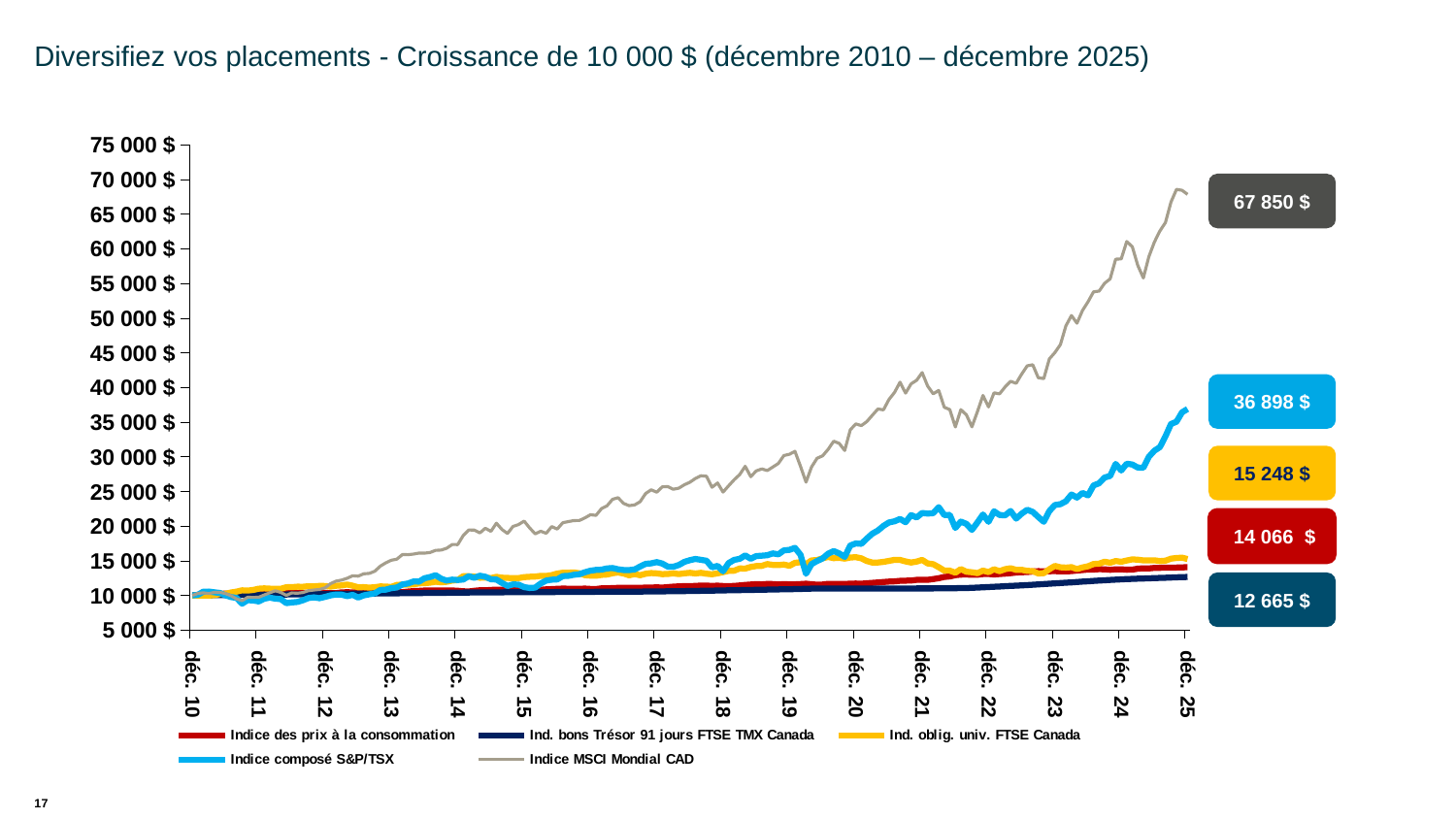

Diversifiez vos placements - Croissance de 10 000 $ (décembre 2010 – décembre 2025)

### Chart

| Category | Indice des prix à la consommation | Ind. bons Trésor 91 jours FTSE TMX Canada | Ind. oblig. univ. FTSE Canada | Indice composé S&P/TSX | Indice MSCI Mondial CAD |
|---|---|---|---|---|---|
| 45992 | 14066.049196824037 | 12665.160977468331 | 15248.320893387185 | 36898.15748222527 | 67850.82147132546 |
| 45962 | 14057.61462804721 | 12641.243744303867 | 15445.429283730711 | 36417.84605832404 | 68430.50634864629 |
| 45931 | 14023.957130932971 | 12618.131113542566 | 15403.127674203515 | 35064.12071038236 | 68564.73665393627 |
| 45901 | 14015.547802251622 | 12586.187369996353 | 15297.565295123195 | 34728.86489449244 | 66737.75084877013 |
| 45870 | 14023.962179559358 | 12552.66798068878 | 15013.89133093717 | 32949.833300556566 | 63778.741600005524 |
| 45839 | 13982.016131165861 | 12525.025249962995 | 14958.066331574499 | 31392.23687935269 | 62574.122714273086 |
| 45809 | 13973.631951994665 | 12497.568092861291 | 15069.679915878147 | 30870.602888302958 | 60959.99106373479 |
| 45778 | 13897.19736647903 | 12470.549400530577 | 15060.530643511727 | 29996.509571756764 | 58866.919951562144 |
| 45748 | 13905.540690893566 | 12443.590362012228 | 15057.29483084097 | 28416.526213741843 | 55797.79242853423 |
| 45717 | 13862.566734018108 | 12417.565627967064 | 15155.720627323068 | 28444.139686161507 | 57599.920263462496 |
| 45689 | 13718.522250389024 | 12383.858004864818 | 15198.548617467435 | 28879.36480946726 | 60303.10485116611 |
| 45658 | 13710.296072745377 | 12357.196118519565 | 15033.418541525305 | 28996.15888543086 | 61047.05869538388 |
| 45627 | 13761.212559214471 | 12315.551082533982 | 14855.484010684733 | 28021.84495704287 | 58544.314177205735 |
| 45597 | 13761.212559214471 | 12274.896624912273 | 14958.804473180995 | 28970.303730888427 | 58501.49108573098 |
| 45566 | 13702.292700601884 | 12239.536603664288 | 14711.084520933004 | 27235.305809594047 | 55668.25523551923 |
| 45536 | 13761.467008739462 | 12184.426442863218 | 14861.70793081178 | 27005.462319790313 | 55030.3434937398 |
| 45505 | 13787.663569521554 | 12142.522597379659 | 14583.899234297643 | 26180.10822780067 | 53892.880360843825 |
| 45474 | 13728.63045854979 | 12093.893053411888 | 14536.46674331421 | 25864.30506298166 | 53800.07523107023 |
| 45444 | 13736.87258209905 | 12037.76097399017 | 14199.484575371493 | 24429.39565064946 | 52355.38085184444 |
| 45413 | 13660.374484983144 | 11992.656592545609 | 14041.281457193298 | 24780.51070685489 | 51099.75760790305 |
| 45383 | 13592.412422868802 | 11938.634272462716 | 13797.073260482752 | 24112.59191092234 | 49267.78431590059 |
| 45352 | 13507.316329989866 | 11883.76692059035 | 14078.646184166073 | 24560.376698896624 | 50377.60290796302 |
| 45323 | 13464.230791457201 | 11840.171409460716 | 14009.857782454223 | 23583.704734717758 | 48894.10681314537 |
| 45292 | 13464.230791457201 | 11792.083293788646 | 14058.274479762526 | 23161.81232324976 | 46186.209358458924 |
| 45261 | 13506.099700528841 | 11738.239986968423 | 14253.056753353858 | 23034.798444626093 | 45032.16993942137 |
| 45231 | 13488.56456659227 | 11692.452343590921 | 13780.522632292548 | 22167.49519511713 | 44122.7558192312 |
| 45200 | 13480.476280823776 | 11643.653790554707 | 13213.302003870398 | 20624.14888570226 | 41285.37699955947 |
| 45170 | 13498.023711648919 | 11589.876762377276 | 13164.474966220687 | 21308.426382110993 | 41398.726713300486 |
| 45139 | 13446.925395147358 | 11541.851119867506 | 13518.150333393256 | 22042.986876793253 | 43279.70601648284 |
| 45108 | 13370.712334838778 | 11495.192134991576 | 13543.056013401903 | 22349.465091594284 | 43117.88459559558 |
| 45078 | 13353.352975970016 | 11449.896345050554 | 13694.600462115675 | 21787.54258089054 | 41928.13192411684 |
| 45047 | 13302.802327126934 | 11411.599018743651 | 13689.042710775102 | 21080.29856406612 | 40599.59149173286 |
| 45017 | 13209.018297216695 | 11372.081037139593 | 13924.321979258635 | 22177.111991846894 | 40886.944940776644 |
| 44986 | 13140.686726240245 | 11334.891258919079 | 13789.310836854986 | 21551.368021347083 | 40075.02493558176 |
| 44958 | 13089.637141388828 | 11288.225733735813 | 13497.746024969618 | 21597.911520674137 | 39078.94178833879 |
| 44927 | 13021.923141055338 | 11250.962545784176 | 13772.156238012007 | 22140.00965712894 | 39228.874546856874 |
| 44896 | 13097.890908323616 | 11209.867172728951 | 13359.404089269923 | 20612.672465456042 | 37192.79232387847 |
| 44866 | 13080.885756839723 | 11172.328150144465 | 13583.532373431543 | 21674.73445368669 | 38848.43492344589 |
| 44835 | 12987.376644995753 | 11133.36138529593 | 13212.267652399127 | 20536.985459244544 | 36529.74583623661 |
| 44805 | 12978.29184070726 | 11098.954625955466 | 13345.72490141326 | 19453.429439466272 | 34323.338657327615 |
| 44774 | 13021.26200532483 | 11073.485609054642 | 13416.834122261243 | 20319.019677737906 | 36049.799610472764 |
| 44743 | 13004.356342080126 | 11052.485885871485 | 13794.811970245983 | 20651.508972190168 | 36796.09807156015 |
| 44713 | 12919.09034579786 | 11041.444441430056 | 13277.008633538002 | 19731.99787138369 | 34309.22798993751 |
| 44682 | 12740.720262128067 | 11035.92647819096 | 13572.897805702312 | 21614.632348979834 | 36817.651397286005 |
| 44652 | 12664.731870902651 | 11018.297202666694 | 13582.405489544994 | 21601.671346172134 | 37145.1977510548 |
| 44621 | 12486.179503995516 | 11026.015413456114 | 14073.573194016159 | 22729.03129858179 | 39574.013239623455 |
| 44593 | 12358.883009002788 | 11016.100922625752 | 14507.34274200202 | 21863.24672814716 | 39088.41782498368 |
| 44562 | 12248.645202183141 | 11012.797083500702 | 14612.553124498409 | 21802.200566560794 | 40198.41670547187 |
| 44561 | 12265.817346468197 | 11011.69591390931 | 15126.86658850767 | 21891.957592690826 | 42146.55701015213 |
| 44530 | 12240.113108939424 | 11011.80603196963 | 14878.353450818648 | 21241.76830659428 | 41035.99974894639 |
| 44499 | 12155.027913544613 | 11007.623135178263 | 14750.101319842617 | 21591.902599141966 | 40527.02089354437 |
| 44469 | 12129.55584626745 | 11006.19233017534 | 14907.208389054866 | 20560.662034156794 | 39189.25643585019 |
| 44439 | 12104.137158235157 | 11002.89146273652 | 15118.16729549622 | 21028.43967472096 | 40764.94380889543 |
| 44408 | 12027.163313031753 | 11000.58134065498 | 15136.982564824297 | 20690.583142585678 | 39281.51661543032 |
| 44377 | 11993.581285432543 | 10999.371409799902 | 14983.298868331818 | 20525.700192935827 | 38270.486892698995 |
| 44347 | 11933.911726798551 | 10998.271582641637 | 14840.283060477994 | 20028.66874925433 | 36776.83261295639 |
| 44316 | 11874.53903164035 | 10996.732040156016 | 14747.315980536689 | 19361.9777687432 | 36896.635990015966 |
| 44285 | 11815.461723025224 | 10996.072275819466 | 14738.738035000317 | 18910.06503454758 | 36003.95395563983 |
| 44255 | 11755.508629017235 | 10993.214040169023 | 14961.575744133439 | 18205.774642502376 | 35078.68352042166 |
| 44227 | 11687.719853864819 | 10994.643343803717 | 15348.621943687405 | 17444.37979748169 | 34500.25229051882 |
| 44196 | 11713.48953083265 | 10993.104309200427 | 15520.574387324574 | 17500.802384368897 | 34744.121277767474 |
| 44165 | 11695.945612414029 | 10990.686358201621 | 15463.991641906836 | 17204.337244963684 | 33892.47125994751 |
| 44134 | 11644.708893283581 | 10990.906176325148 | 15306.639388988038 | 15559.988753474056 | 30907.20604269563 |
| 44104 | 11652.865899413171 | 10989.58742583405 | 15423.285698727514 | 16060.133428710973 | 31934.243239521893 |
| 44074 | 11670.371456598068 | 10987.609656095952 | 15374.701641540245 | 16398.215436362458 | 32250.133295147865 |
| 44043 | 11670.371456598068 | 10986.071606071102 | 15550.500044543813 | 16021.940171436276 | 31066.768997272746 |
| 44012 | 11576.600988590486 | 10983.106167405902 | 15355.727990709653 | 15334.494770858682 | 30136.77816003231 |
| 43982 | 11543.12592341259 | 10981.23935671526 | 15100.36570625124 | 14965.89962889854 | 29783.309838864665 |
| 43951 | 11619.816713723163 | 10975.64177940776 | 15053.24903676616 | 14524.429591465934 | 28531.627347145393 |
| 43920 | 11687.60482168896 | 10970.375998928275 | 14504.178842504314 | 13109.625678605185 | 26345.698404800678 |
| 43889 | 11636.404641267383 | 10932.17896562239 | 14800.25800387177 | 15866.664986686852 | 28614.57681504219 |
| 43861 | 11602.75664699111 | 10914.4103056448 | 14695.98995514005 | 16861.779782320264 | 30781.038658976966 |
| 43830 | 11602.75664699111 | 10898.857635798515 | 14280.748627303934 | 16572.685850346814 | 30356.772407805478 |
| 43799 | 11620.186927382183 | 10882.675097927895 | 14452.809322285746 | 16497.769479142033 | 30178.537962598373 |
| 43768 | 11586.585828479594 | 10868.372319954833 | 14378.486923378801 | 15926.071297766122 | 29040.10766203142 |
| 43738 | 11637.792113780226 | 10853.871547567283 | 14403.39038535508 | 16064.158806869977 | 28519.652523136698 |
| 43708 | 11655.275026319705 | 10840.472723281307 | 14525.389128646584 | 15797.450450907309 | 28013.55955619449 |
| 43677 | 11596.134739150039 | 10825.349709736804 | 14258.02268721591 | 15729.123139987205 | 28247.904169182024 |
| 43646 | 11621.702484616193 | 10809.16838466496 | 14234.137803980828 | 15675.325423135004 | 27963.930455407364 |
| 43616 | 11570.791004197723 | 10794.854407720322 | 14105.369882325083 | 15289.196758986793 | 27130.903203448674 |
| 43585 | 11520.10255296468 | 10779.687387566019 | 13870.896252079923 | 15772.46508932367 | 28622.206002813255 |
| 43554 | 11443.431561502613 | 10764.649172671796 | 13885.11460943999 | 15280.316650639861 | 27436.72019656028 |
| 43524 | 11367.27084682886 | 10750.608877477809 | 13565.855759984515 | 15127.034410953669 | 26679.0096436704 |
| 43496 | 11350.245478610943 | 10737.33752829284 | 13541.18372324077 | 14665.354389420327 | 25814.807338402694 |
| 43465 | 11358.196215962116 | 10722.144249890744 | 13362.566299515152 | 13487.231252300617 | 24900.894701083525 |
| 43434 | 11409.539142101572 | 10704.61009854932 | 13183.924127586359 | 14257.718352045136 | 26215.22102225532 |
| 43403 | 11375.4129033914 | 10687.53142333483 | 13050.276248525213 | 14062.918800816231 | 25598.42692548574 |
| 43373 | 11417.658238875238 | 10674.01811639947 | 13130.847126493378 | 15004.319835964303 | 27185.661789038768 |
| 43343 | 11425.656198213988 | 10662.02334014181 | 13259.115812867054 | 15138.965797769666 | 27261.17524446594 |
| 43312 | 11366.550137498993 | 10649.935663164117 | 13160.164535722952 | 15264.131677525374 | 26875.27319663545 |
| 43281 | 11349.525848725903 | 10640.52943514345 | 13257.60795418622 | 15090.58989374728 | 26324.04763907326 |
| 43251 | 11340.453485937154 | 10627.510734493695 | 13182.166415788663 | 14839.301167772224 | 25961.80260729369 |
| 43220 | 11306.533884284303 | 10617.169611292296 | 13076.962254451599 | 14390.992955230871 | 25472.801241853824 |
| 43189 | 11272.715737073086 | 10608.332870011576 | 13189.86752042645 | 14133.591978125256 | 25311.365353628382 |
| 43159 | 11204.369085650616 | 10597.163459725025 | 13091.082214039308 | 14155.958392385224 | 25699.79201006856 |
| 43131 | 11127.588723458752 | 10585.054157768538 | 13071.670782926663 | 14596.103905660415 | 25658.866118609378 |
| 43100 | 11170.034855911215 | 10576.455499447487 | 13177.047632846537 | 14802.600178145545 | 24885.185695341217 |
| 43069 | 11135.514760154734 | 10572.745523043452 | 13231.327832145129 | 14627.722826213596 | 25238.084787305146 |
| 43038 | 11126.613469379232 | 10564.589659826066 | 13127.998667433627 | 14558.98983520161 | 24705.78626924121 |
| 43008 | 11101.080983118061 | 10552.418500327789 | 12915.832864140955 | 14171.87514529527 | 23518.501745617214 |
| 42978 | 11092.207217344187 | 10550.936093806607 | 13089.069314329976 | 13751.171795387194 | 23050.374004987323 |
| 42947 | 11092.207217344187 | 10544.701012098154 | 12907.239863477227 | 13659.94793111363 | 22947.651139426795 |
| 42916 | 11101.088087814438 | 10538.25897438711 | 13157.543712037545 | 13668.28421765798 | 23267.176953815855 |
| 42886 | 11092.21431636135 | 10538.999866077695 | 13313.106024624682 | 13772.15241394874 | 24096.910699307242 |
| 42855 | 11050.223467186042 | 10533.935150057547 | 13199.946840346443 | 13957.103576279449 | 23865.089988180054 |
| 42824 | 11033.672957749417 | 10528.662395929665 | 13013.265046620156 | 13896.020837484122 | 22926.962253975653 |
| 42794 | 11017.147236894076 | 10525.71098656903 | 12960.671935971177 | 13712.689041345848 | 22512.86953686242 |
| 42766 | 10923.207651094663 | 10522.444819696997 | 12837.981910449394 | 13683.663254849662 | 21552.478177773908 |
| 42735 | 10940.712791561162 | 10518.020940089595 | 12853.674962210756 | 13568.520787447384 | 21641.717801126855 |
| 42704 | 10983.548631222931 | 10512.018577481851 | 12917.785933800207 | 13347.066263995177 | 21184.389206927703 |
| 42673 | 10958.3444390132 | 10508.76086161475 | 13190.29747973146 | 13060.518488360545 | 20805.357209288875 |
| 42643 | 10949.584771196245 | 10502.86875224474 | 13311.082239977011 | 12980.326034121741 | 20798.909547329204 |
| 42613 | 10967.132182688547 | 10498.658790069921 | 13278.072950621765 | 12823.963447802684 | 20645.10352606006 |
| 42582 | 10983.607594079665 | 10493.821138525062 | 13266.067159842109 | 12789.814642706657 | 20491.824677472567 |
| 42551 | 10958.403266566562 | 10491.093454226962 | 13155.051678725344 | 12308.976774006853 | 19575.458322480605 |
| 42521 | 10915.831523624427 | 10485.420841551684 | 12926.00290720959 | 12266.98687792372 | 19930.82493100034 |
| 42490 | 10882.09702285358 | 10479.646556299163 | 12809.525888307211 | 12145.98854008737 | 18961.29594665593 |
| 42459 | 10813.96901803993 | 10478.28437932985 | 12819.666244306458 | 11715.20860449161 | 19262.56242295088 |
| 42428 | 10788.077631723794 | 10473.97957372505 | 12719.828311886462 | 11127.32953072438 | 18878.313235358393 |
| 42400 | 10762.55378874653 | 10469.781191467271 | 12692.66600663227 | 11075.496208468747 | 19746.983018334948 |
| 42369 | 10813.60147470106 | 10464.22468815786 | 12643.394697496127 | 11206.466178699204 | 20726.953373850603 |
| 42338 | 10822.109422360149 | 10460.762175877642 | 12501.663340208188 | 11560.852552854401 | 20216.92089354817 |
| 42308 | 10813.601474701058 | 10458.670441789285 | 12489.036923878146 | 11587.51542584928 | 19952.78591362362 |
| 42277 | 10830.930964243847 | 10455.324737873165 | 12521.22900364652 | 11365.223028632261 | 18939.75522585814 |
| 42247 | 10830.930964243847 | 10453.234091054954 | 12555.17820551423 | 11798.81778335269 | 19506.416628928517 |
| 42216 | 10822.273145727266 | 10449.148474001619 | 12682.600290634233 | 12295.173955954577 | 20415.733394311133 |
| 42185 | 10796.361877221934 | 10440.04475497528 | 12502.994770752375 | 12334.10037674358 | 19240.087111452915 |
| 42155 | 10737.306690424599 | 10432.73141025669 | 12572.798950525694 | 12687.080325561348 | 19686.780153127376 |
| 42124 | 10745.903413155123 | 10426.465104728748 | 12547.603362972844 | 12843.488326400251 | 19021.558219089384 |
| 42093 | 10671.204978306976 | 10424.380228683012 | 12720.900186209577 | 12539.101634229333 | 19423.62730428815 |
| 42063 | 10578.117543920476 | 10418.639558286397 | 12761.379281289828 | 12779.340455451364 | 19441.708092814468 |
| 42035 | 10595.069655369067 | 10413.942870052004 | 12778.528065954339 | 12290.368158274416 | 18640.805868667183 |
| 42004 | 10671.907388566748 | 10398.615311083468 | 12213.448446672157 | 12223.274603973206 | 17338.12331176131 |
| 41973 | 10714.766454384286 | 10390.905259381007 | 12145.578951491225 | 12277.44268108214 | 17341.07129388127 |
| 41942 | 10706.201493189736 | 10384.13480348913 | 11960.360804079251 | 12148.498517814063 | 16801.768140119708 |
| 41912 | 10697.643378486948 | 10375.398717768769 | 11892.667739307115 | 12405.110636439449 | 16543.26311075111 |
| 41882 | 10697.643378486948 | 10366.359252500588 | 11967.982251616539 | 12920.159890306633 | 16498.502672999264 |
| 41850 | 10714.787037747345 | 10358.155593270718 | 11841.69062114206 | 12655.904602212437 | 16194.324672672457 |
| 41820 | 10706.222060099266 | 10350.268688530059 | 11767.379618849027 | 12478.608532187121 | 16097.994274931269 |
| 41790 | 10655.077687200703 | 10342.69783371578 | 11737.648156069703 | 11991.0408213502 | 16115.56023558806 |
| 41759 | 10621.090198565293 | 10334.306376937706 | 11595.705129578533 | 12010.82264624857 | 15958.686348779556 |
| 41729 | 10561.943315995715 | 10327.77922047037 | 11537.211467438621 | 11726.536228461968 | 15878.87910241084 |
| 41698 | 10477.078976287785 | 10322.091747917268 | 11559.243385331061 | 11584.304142203988 | 15892.86482345548 |
| 41670 | 10442.61833577971 | 10313.40785850041 | 11519.018971084035 | 11146.653101480557 | 15236.857174657765 |
| 41639 | 10467.740913973246 | 10305.24610358637 | 11226.720086901469 | 11056.399710642583 | 15075.041677293695 |
| 41608 | 10467.740913973246 | 10296.267758101307 | 11274.886401609143 | 10840.755404143363 | 14704.474222414623 |
| 41578 | 10492.923931408626 | 10290.073134074593 | 11301.558078674816 | 10791.91121398885 | 14224.923598076277 |
| 41547 | 10476.162072093277 | 10279.967925603725 | 11183.925549742622 | 10305.078686673041 | 13489.745934397544 |
| 41517 | 10476.162072093277 | 10270.693489382811 | 11125.793279855377 | 10162.989924538075 | 13179.75802563462 |
| 41485 | 10467.787841819822 | 10261.222381125033 | 11192.39924777891 | 10008.035510725513 | 13117.920150047295 |
| 41455 | 10467.787841819822 | 10250.633476743556 | 11171.385870955643 | 9698.921193371567 | 12784.38824512035 |
| 41425 | 10442.725301097189 | 10242.52139979492 | 11402.41010203293 | 10077.492267907792 | 12836.246681714478 |
| 41394 | 10459.460437797667 | 10234.313480383653 | 11571.633672864908 | 9902.213192192787 | 12476.438666996952 |
| 41364 | 10442.752034542398 | 10225.703438088782 | 11441.034266710409 | 10111.624944799587 | 12208.570423338482 |
| 41333 | 10324.025738549082 | 10218.427917411584 | 11390.540002877653 | 10131.127364977168 | 12065.140038560081 |
| 41305 | 10315.773120053042 | 10211.46369916875 | 11278.19787385617 | 10005.498327971161 | 11697.295196515266 |
| 41274 | 10374.910107666743 | 10202.149137006663 | 11362.21005500286 | 9785.127472170412 | 11091.96243840192 |
| 41243 | 10400.912388638339 | 10191.824818465559 | 11377.433060437726 | 9598.080087426642 | 10855.784001661767 |
| 41213 | 10384.297512618148 | 10181.927984464659 | 11307.102880520888 | 9722.745125424839 | 10779.144285789802 |
| 41182 | 10367.709177933455 | 10172.792816515428 | 11328.581871749726 | 9619.96541493171 | 10680.583857948652 |
| 41152 | 10341.854541579507 | 10162.35607682453 | 11252.839012357546 | 9300.961052744675 | 10421.09850516992 |
| 41121 | 10350.134649298947 | 10154.790757710036 | 11264.407558920559 | 9061.0515898015 | 10317.45962325433 |
| 41090 | 10392.7449034029 | 10148.792821152734 | 11190.31647354919 | 8989.120646389094 | 10357.95924389797 |
| 41060 | 10401.065756007705 | 10139.130230043504 | 11189.175177681065 | 8891.228223646744 | 10009.072986797182 |
| 41029 | 10358.59551439867 | 10126.866594597446 | 10958.123151041358 | 9472.86194720514 | 10437.751438371082 |
| 40999 | 10316.29868977061 | 10121.90686023593 | 10944.147474716146 | 9529.687473610278 | 10672.984005860242 |
| 40968 | 10274.174574017141 | 10113.027621983829 | 10979.093930697558 | 9687.605124748809 | 10378.98876996229 |
| 40939 | 10231.20351923635 | 10106.761429897291 | 11023.064936730174 | 9528.160880573294 | 10070.147418775854 |
| 40908 | 10290.89068521057 | 10099.97424720317 | 10967.39444253984 | 9128.95181759008 | 9733.46680209151 |
| 40877 | 10282.664553567716 | 10091.618387178585 | 10785.783421292124 | 9286.733418368154 | 9720.858848165439 |
| 40847 | 10265.213690294217 | 10084.04526918143 | 10696.308798195221 | 9306.388510903182 | 9728.15496438873 |
| 40816 | 10239.614653660066 | 10078.038758081613 | 10742.69575848034 | 8812.283760454497 | 9247.014315523415 |
| 40786 | 10214.079455022511 | 10067.860151468478 | 10551.429987104104 | 9647.92952864889 | 9493.464658046296 |
| 40755 | 10196.74498854199 | 10059.249433953015 | 10428.663757352551 | 9765.980703391486 | 9961.035672514108 |
| 40724 | 10264.490626678065 | 10051.941672357212 | 10219.861761699272 | 10016.215823305118 | 10258.638783627131 |
| 40694 | 10196.176245830999 | 10044.107268687636 | 10213.13130816719 | 10361.266727876873 | 10459.993661613185 |
| 40663 | 10161.626714999999 | 10034.71477565762 | 10057.828380149305 | 10451.926740423305 | 10450.285346526263 |
| 40633 | 10051.064999999999 | 10027.925869843735 | 9972.681624439838 | 10559.816384422955 | 10270.681931588573 |
| 40602 | 10026.0 | 10018.528490120001 | 9978.778658199999 | 10546.67522709 | 10387.331666199998 |
| 40574 | 10000.0 | 10010.18 | 9955.9 | 10098.609999999999 | 10296.199999999999 |
| 40543 | 10000.0 | 10000.0 | 10000.0 | 10000.0 | 10000.0 |
| 40512 | None | None | None | None | None |
| 40482 | None | None | None | None | None |
| 40451 | None | None | None | None | None |
| 40421 | None | None | None | None | None |
| 40390 | None | None | None | None | None |
| 40359 | None | None | None | None | None |
| 40329 | None | None | None | None | None |
| 40298 | None | None | None | None | None |
| 40268 | None | None | None | None | None |
| 40237 | None | None | None | None | None |
| 40209 | None | None | None | None | None |
| 40178 | None | None | None | None | None |
| 40147 | None | None | None | None | None |
| 40117 | None | None | None | None | None |
| 40086 | None | None | None | None | None |
| 40056 | None | None | None | None | None |
| 40025 | None | None | None | None | None |
| 39994 | None | None | None | None | None |
| 39964 | None | None | None | None | None |
| 39933 | None | None | None | None | None |
| 39903 | None | None | None | None | None |
| 39872 | None | None | None | None | None |
| 39844 | None | None | None | None | None |
| 39813 | None | None | None | None | None |
| 39782 | None | None | None | None | None |
| 39752 | None | None | None | None | None |
| 39721 | None | None | None | None | None |
| 39691 | None | None | None | None | None |
| 39660 | None | None | None | None | None |
| 39629 | None | None | None | None | None |
| 39599 | None | None | None | None | None |
| 39568 | None | None | None | None | None |
| 39538 | None | None | None | None | None |
| 39507 | None | None | None | None | None |
| 39478 | None | None | None | None | None |
| 39447 | None | None | None | None | None |
| 39416 | None | None | None | None | None |
| 39386 | None | None | None | None | None |
| 39355 | None | None | None | None | None |
| 39325 | None | None | None | None | None |
| 39294 | None | None | None | None | None |
| 39263 | None | None | None | None | None |
| 39233 | None | None | None | None | None |
| 39202 | None | None | None | None | None |
| 39172 | None | None | None | None | None |
| 39141 | None | None | None | None | None |
| 39113 | None | None | None | None | None |
| 39082 | None | None | None | None | None |
| 39051 | None | None | None | None | None |
| 39021 | None | None | None | None | None |
| 38990 | None | None | None | None | None |
| 38960 | None | None | None | None | None |
| 38929 | None | None | None | None | None |
| 38898 | None | None | None | None | None |
| 38868 | None | None | None | None | None |
| 38837 | None | None | None | None | None |
| 38807 | None | None | None | None | None |
| 38776 | None | None | None | None | None |
| 38748 | None | None | None | None | None |
67 850 $
36 898 $
15 248 $
 14 066  $
12 665 $
17